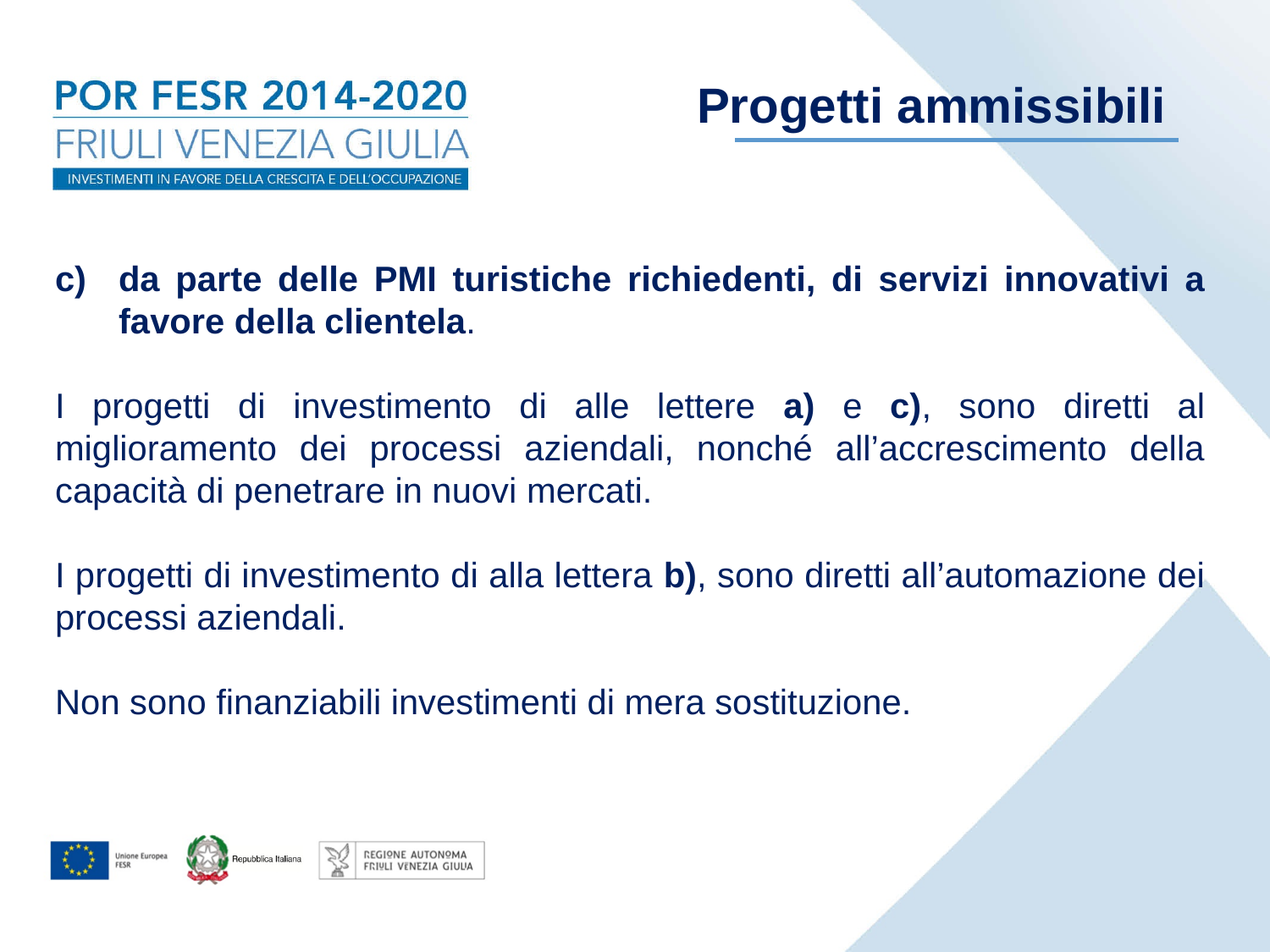

Progetti ammissibili
da parte delle PMI turistiche richiedenti, di servizi innovativi a favore della clientela.

I progetti di investimento di alle lettere a) e c), sono diretti al miglioramento dei processi aziendali, nonché all’accrescimento della capacità di penetrare in nuovi mercati.

I progetti di investimento di alla lettera b), sono diretti all’automazione dei processi aziendali.

Non sono finanziabili investimenti di mera sostituzione.